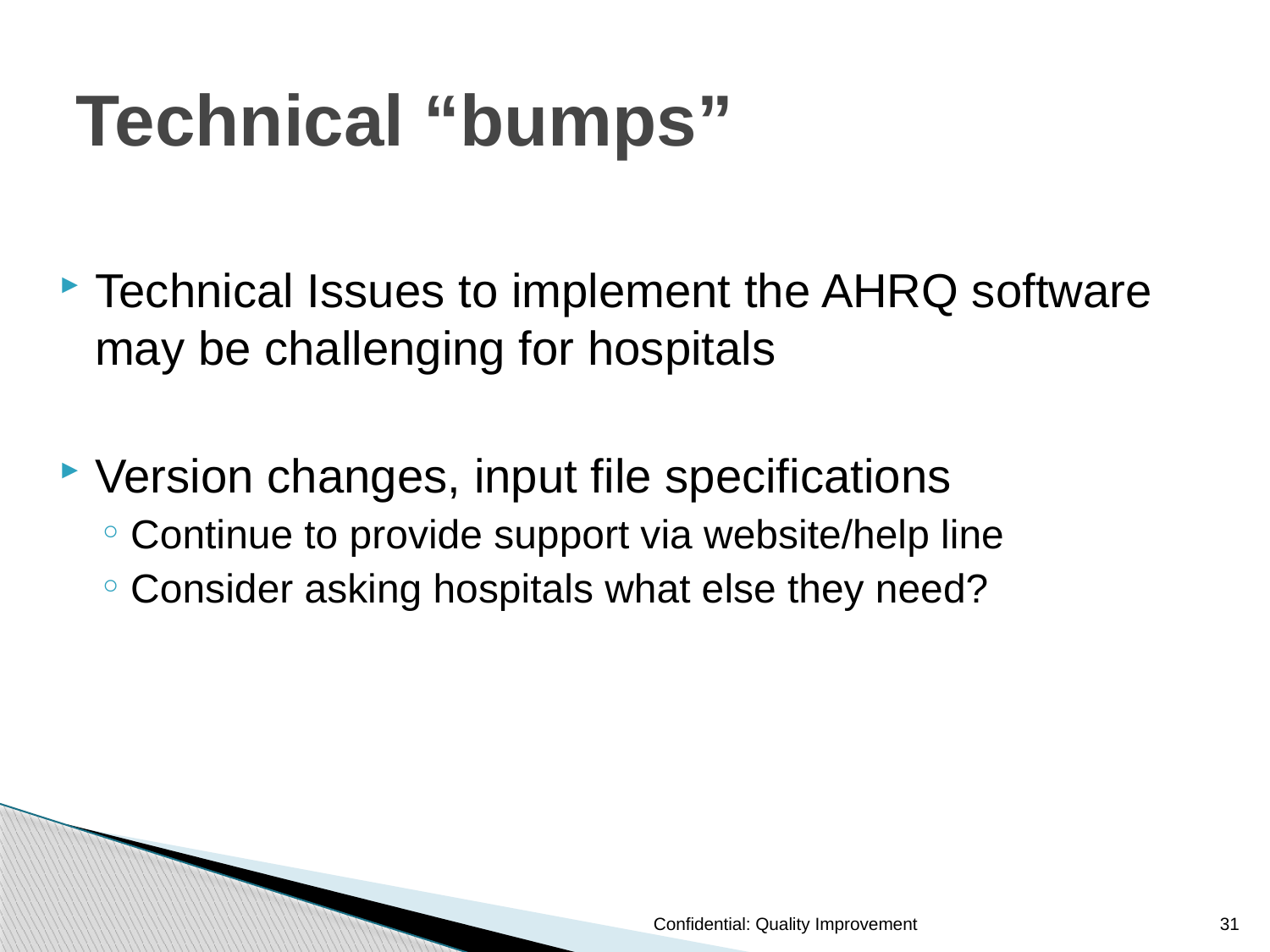

# Technical “bumps”
Technical Issues to implement the AHRQ software may be challenging for hospitals

Version changes, input file specifications
Continue to provide support via website/help line
Consider asking hospitals what else they need?

Confidential: Quality Improvement
31